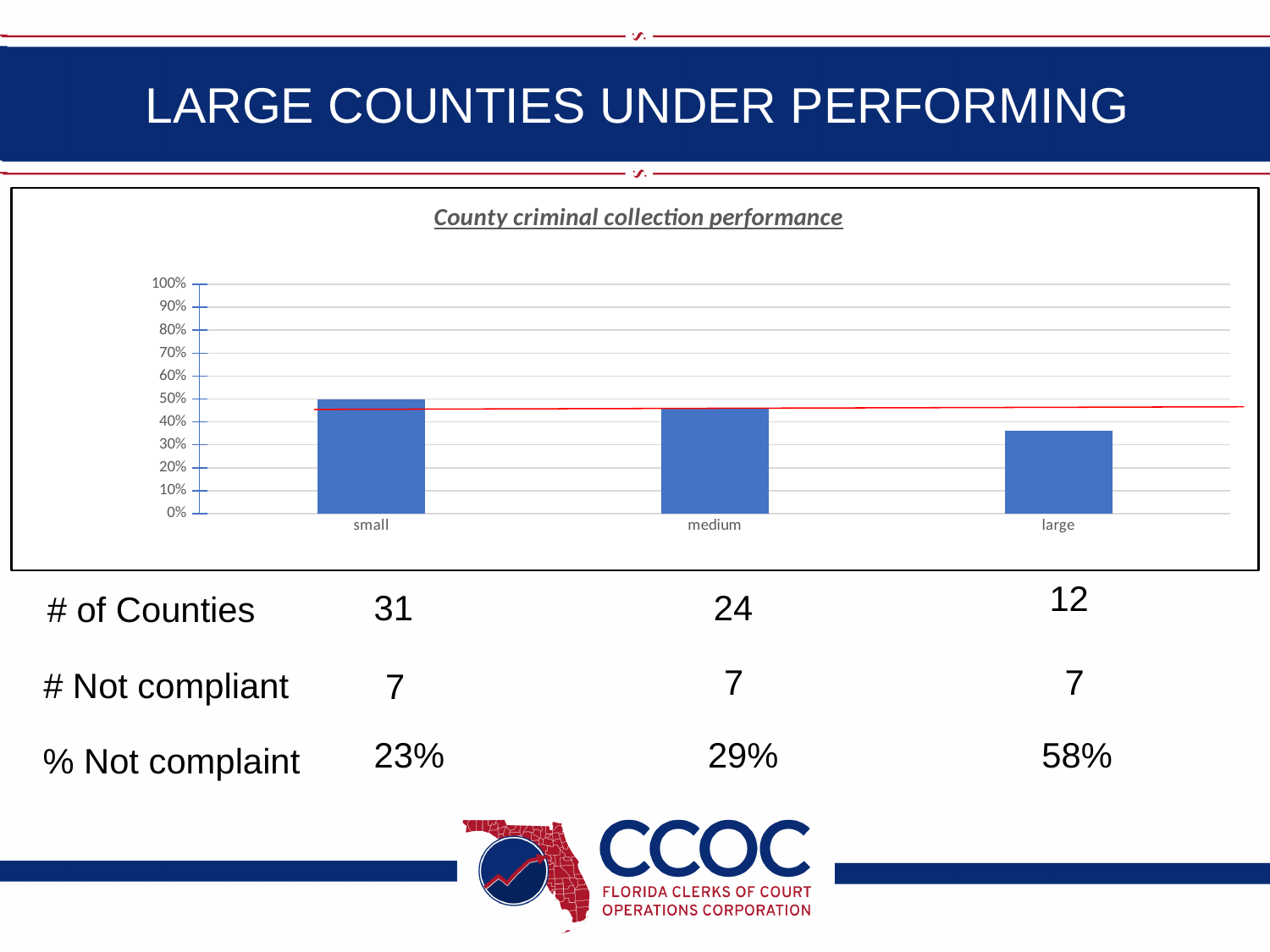

LARGE COUNTIES UNDER PERFORMING

### Chart: County criminal collection performance

| Category | collection peformance |
|---|---|
| small | 0.5 |
| medium | 0.46 |
| large | 0.36 |
12
24
31
# of Counties
7
7
# Not compliant
7
29%
58%
23%
% Not complaint